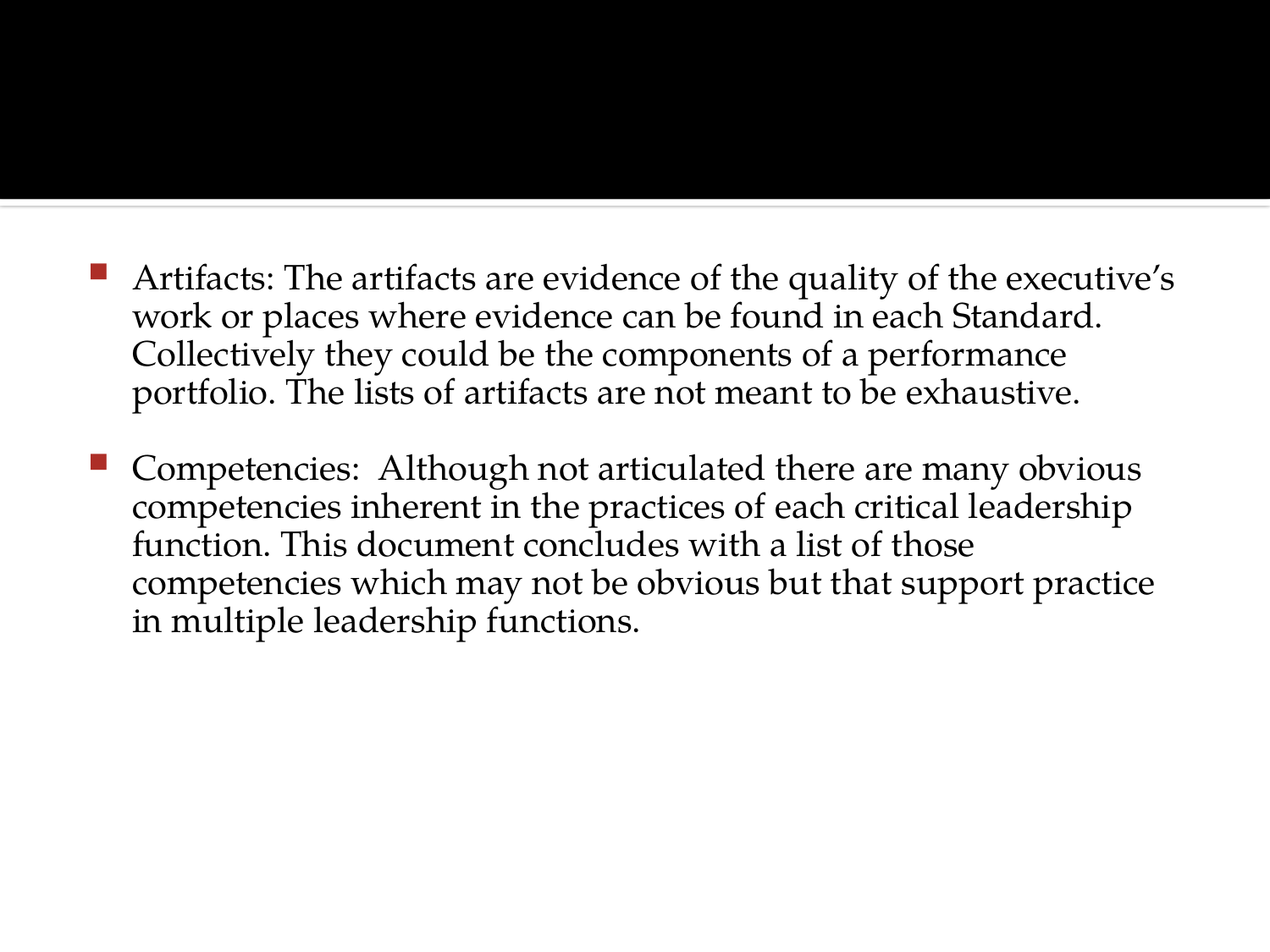

#
Artifacts: The artifacts are evidence of the quality of the executive’s work or places where evidence can be found in each Standard.  Collectively they could be the components of a performance portfolio. The lists of artifacts are not meant to be exhaustive.

Competencies:  Although not articulated there are many obvious competencies inherent in the practices of each critical leadership function. This document concludes with a list of those competencies which may not be obvious but that support practice in multiple leadership functions.